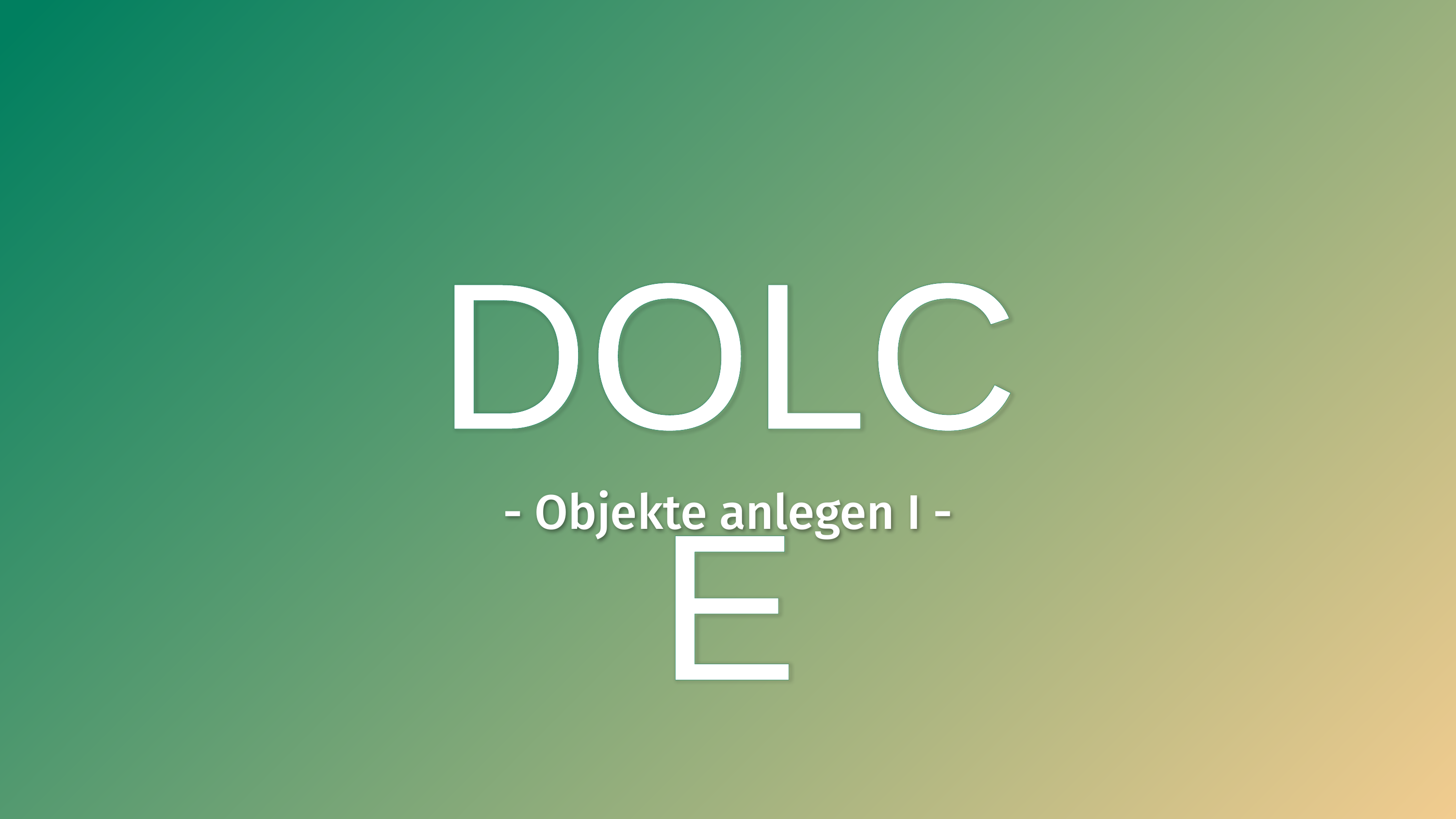

DOLCE
DOLCE
- Objekte anlegen I -